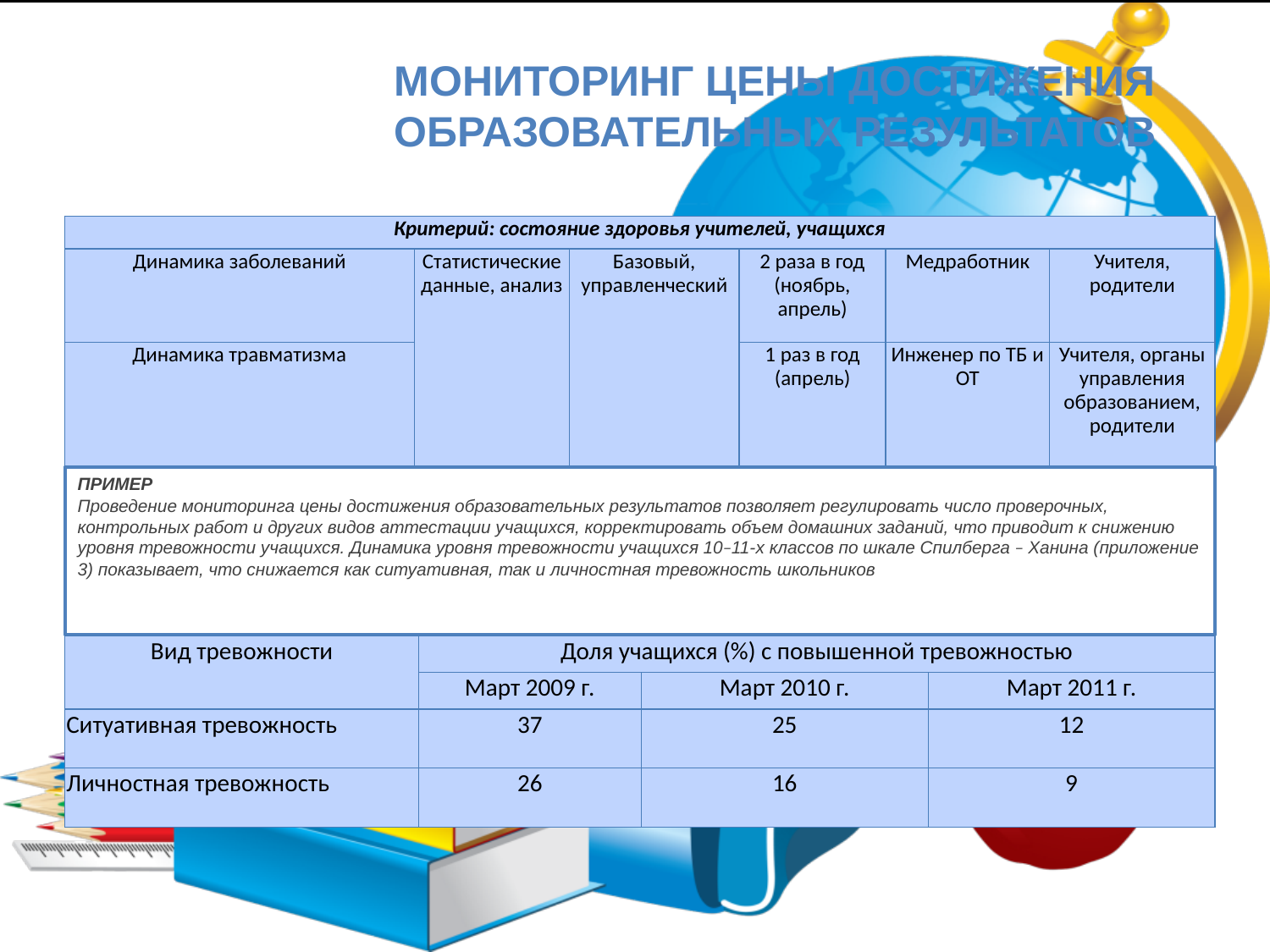

Мониторинг цены достижения образовательных результатов

| Критерий: состояние здоровья учителей, учащихся |  |  |  |  |  |
| --- | --- | --- | --- | --- | --- |
| Динамика заболеваний | Статистические данные, анализ | Базовый, управленческий | 2 раза в год (ноябрь, апрель) | Медработник | Учителя, родители |
| Динамика травматизма |  |  | 1 раз в год (апрель) | Инженер по ТБ и ОТ | Учителя, органы управления образованием, родители |
ПРИМЕР
Проведение мониторинга цены достижения образовательных результатов позволяет регулировать число проверочных, контрольных работ и других видов аттестации учащихся, корректировать объем домашних заданий, что приводит к снижению уровня тревожности учащихся. Динамика уровня тревожности учащихся 10–11-х классов по шкале Спилберга – Ханина (приложение 3) показывает, что снижается как ситуативная, так и личностная тревожность школьников

| Вид тревожности | Доля учащихся (%) с повышенной тревожностью |  |  |
| --- | --- | --- | --- |
|  | Март 2009 г. | Март 2010 г. | Март 2011 г. |
| Ситуативная тревожность | 37 | 25 | 12 |
| Личностная тревожность | 26 | 16 | 9 |